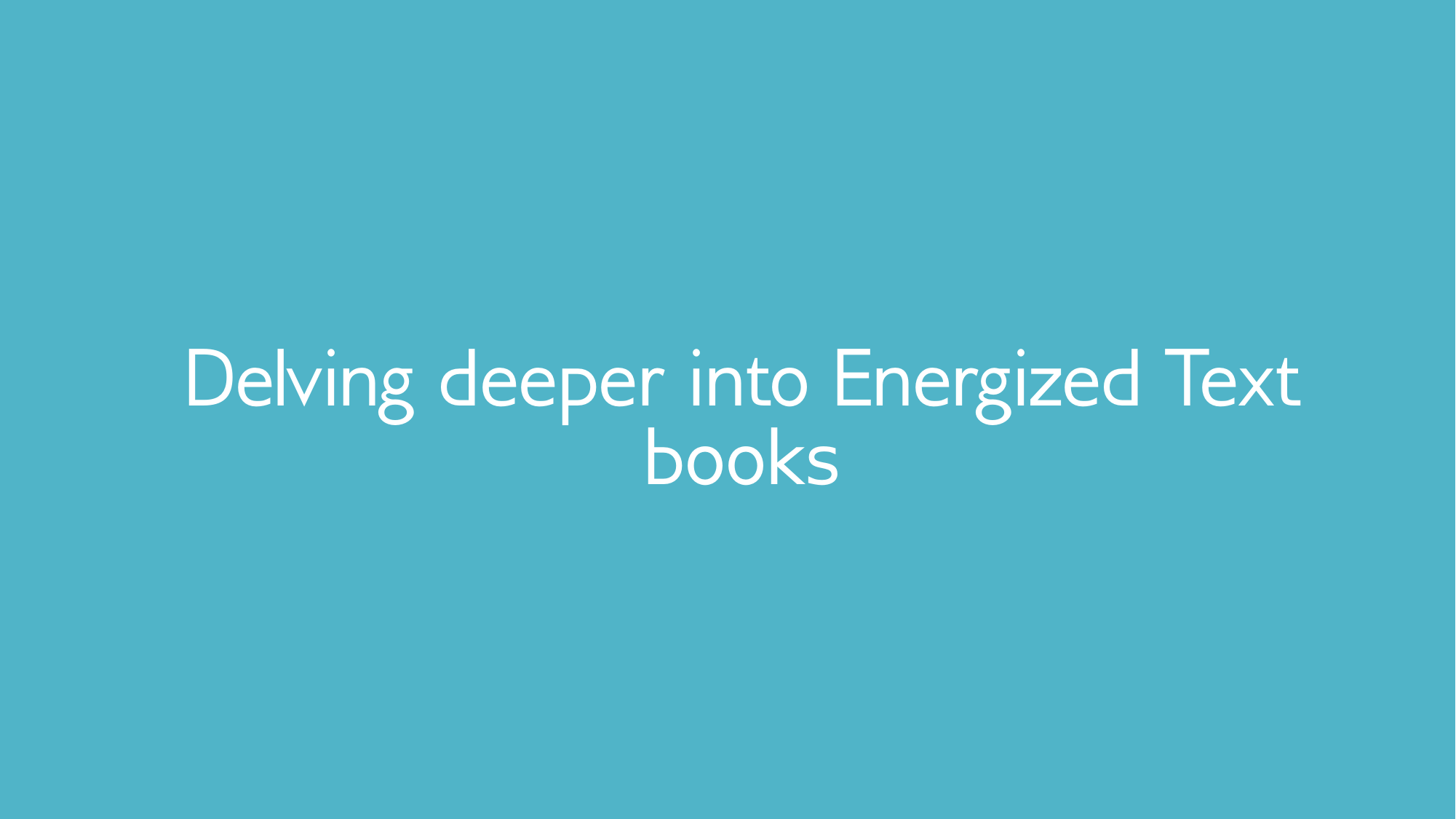

# Delving deeper into Energized Text books